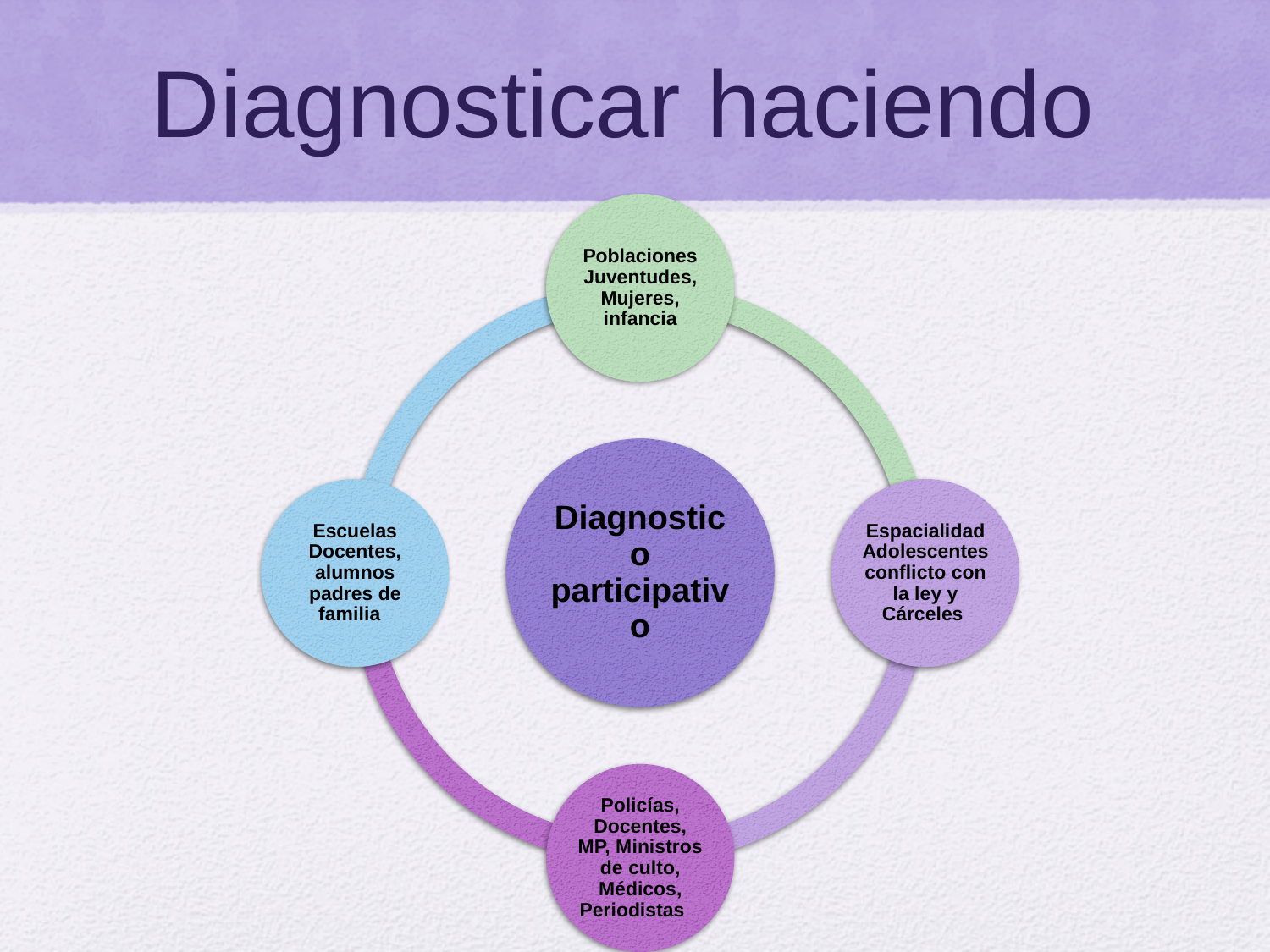

# Diagnosticar haciendo
Diagnostico participativo
Poblaciones Juventudes, Mujeres, infancia
Espacialidad Adolescentes conflicto con la ley y Cárceles
Policías, Docentes, MP, Ministros de culto, Médicos, Periodistas
Escuelas Docentes, alumnos padres de familia